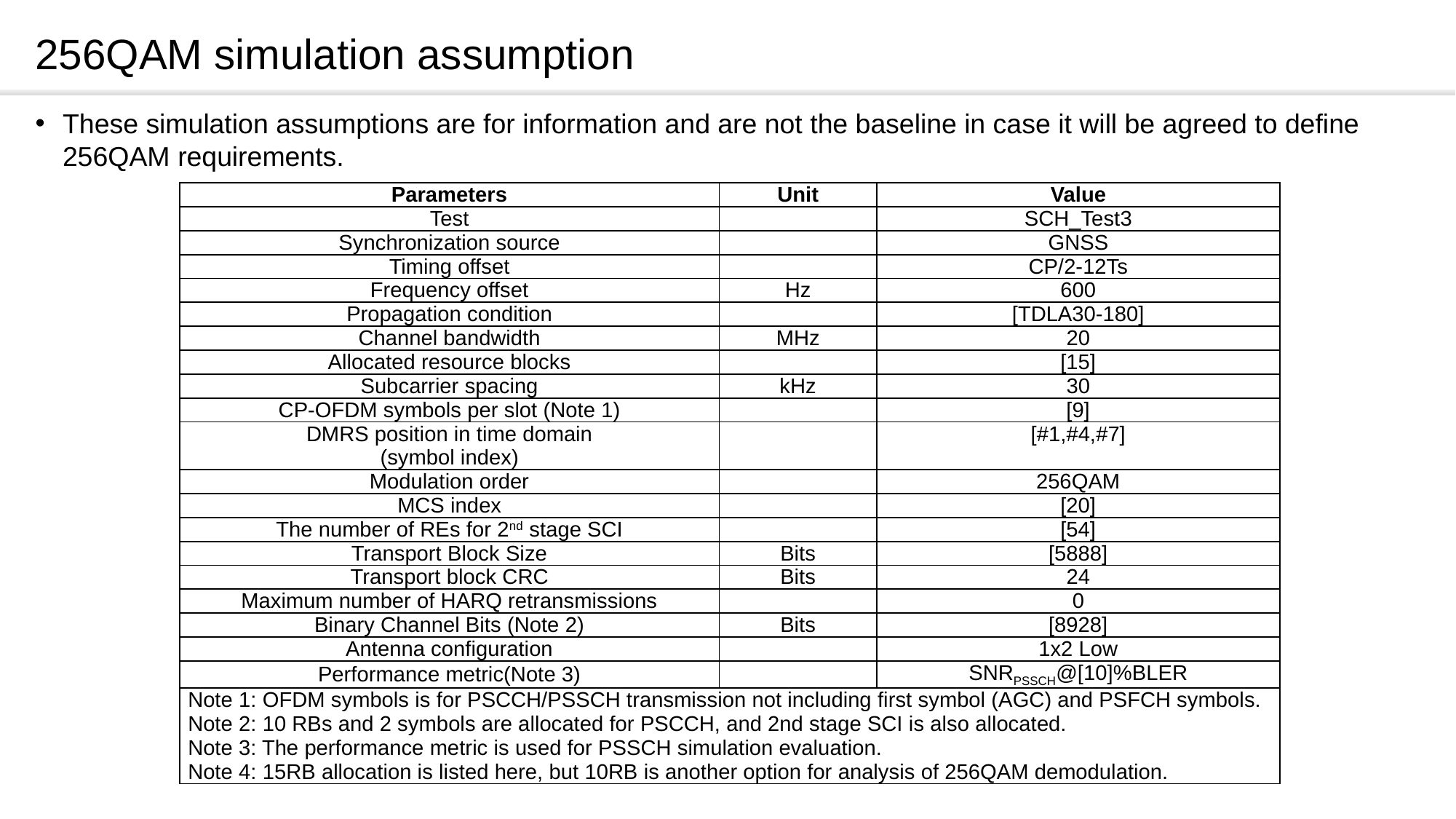

# 256QAM simulation assumption
These simulation assumptions are for information and are not the baseline in case it will be agreed to define 256QAM requirements.
| Parameters | Unit | Value |
| --- | --- | --- |
| Test |  | SCH\_Test3 |
| Synchronization source |  | GNSS |
| Timing offset |  | CP/2-12Ts |
| Frequency offset | Hz | 600 |
| Propagation condition |  | [TDLA30-180] |
| Channel bandwidth | MHz | 20 |
| Allocated resource blocks |  | [15] |
| Subcarrier spacing | kHz | 30 |
| CP-OFDM symbols per slot (Note 1) |  | [9] |
| DMRS position in time domain (symbol index) |  | [#1,#4,#7] |
| Modulation order |  | 256QAM |
| MCS index |  | [20] |
| The number of REs for 2nd stage SCI |  | [54] |
| Transport Block Size | Bits | [5888] |
| Transport block CRC | Bits | 24 |
| Maximum number of HARQ retransmissions |  | 0 |
| Binary Channel Bits (Note 2) | Bits | [8928] |
| Antenna configuration |  | 1x2 Low |
| Performance metric(Note 3) |  | SNRPSSCH@[10]%BLER |
| Note 1: OFDM symbols is for PSCCH/PSSCH transmission not including first symbol (AGC) and PSFCH symbols. Note 2: 10 RBs and 2 symbols are allocated for PSCCH, and 2nd stage SCI is also allocated. Note 3: The performance metric is used for PSSCH simulation evaluation. Note 4: 15RB allocation is listed here, but 10RB is another option for analysis of 256QAM demodulation. |  |  |